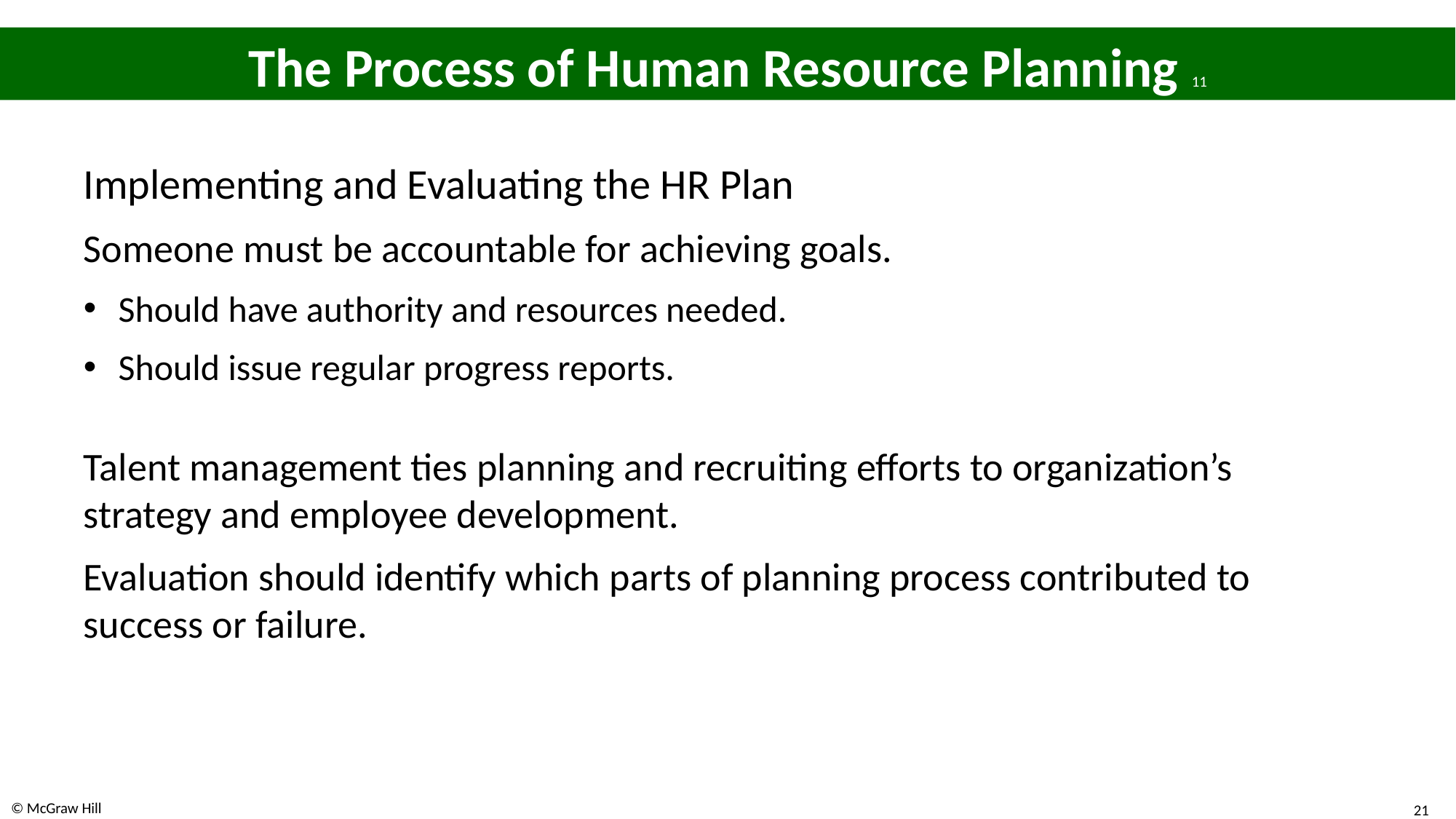

# The Process of Human Resource Planning 11
Implementing and Evaluating the H R Plan
Someone must be accountable for achieving goals.
Should have authority and resources needed.
Should issue regular progress reports.
Talent management ties planning and recruiting efforts to organization’s strategy and employee development.
Evaluation should identify which parts of planning process contributed to success or failure.